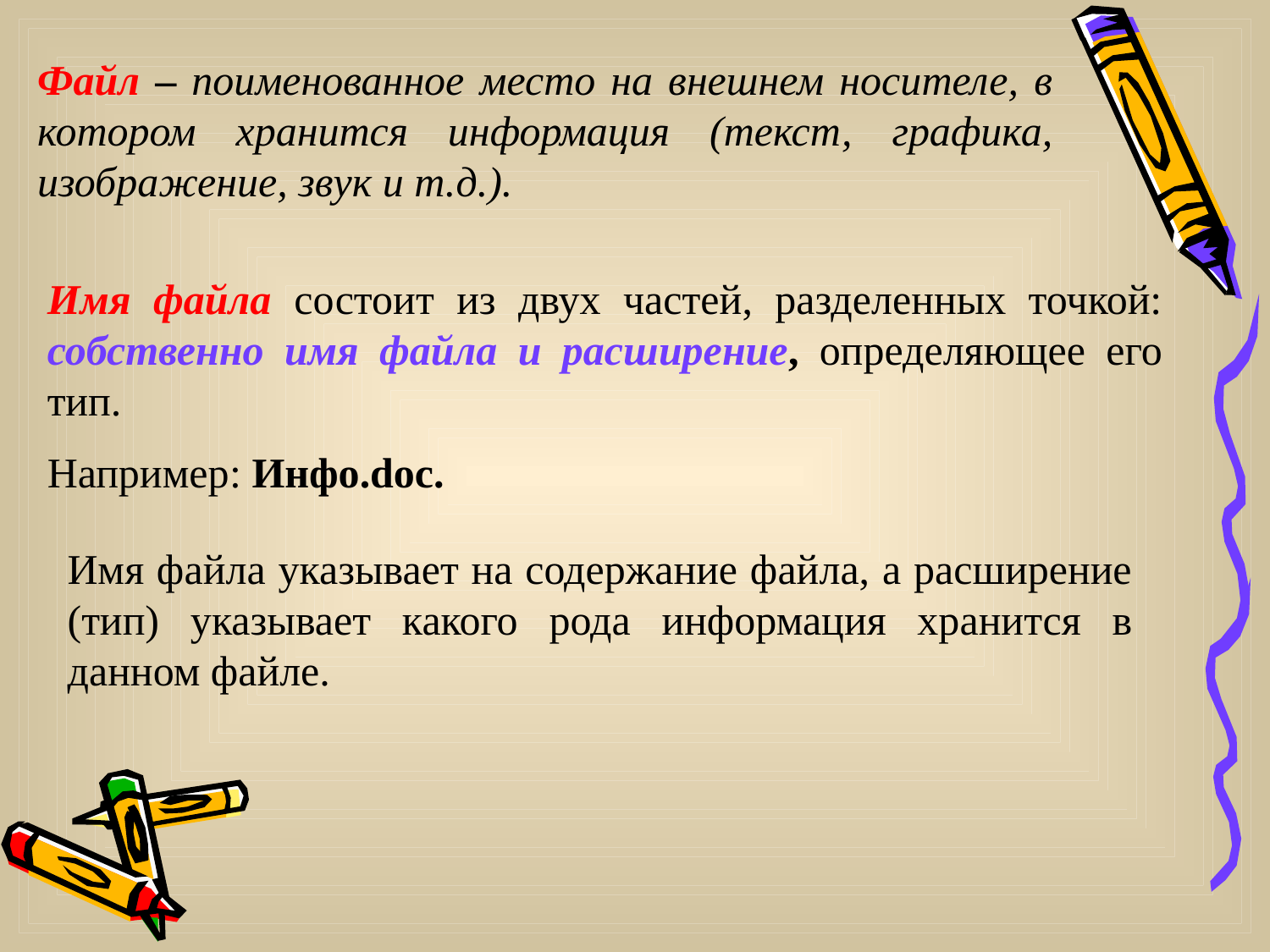

Файл – поименованное место на внешнем носителе, в котором хранится информация (текст, графика, изображение, звук и т.д.).
Имя файла состоит из двух частей, разделенных точкой: собственно имя файла и расширение, определяющее его тип.
Например: Инфо.doc.
Имя файла указывает на содержание файла, а расширение (тип) указывает какого рода информация хранится в данном файле.